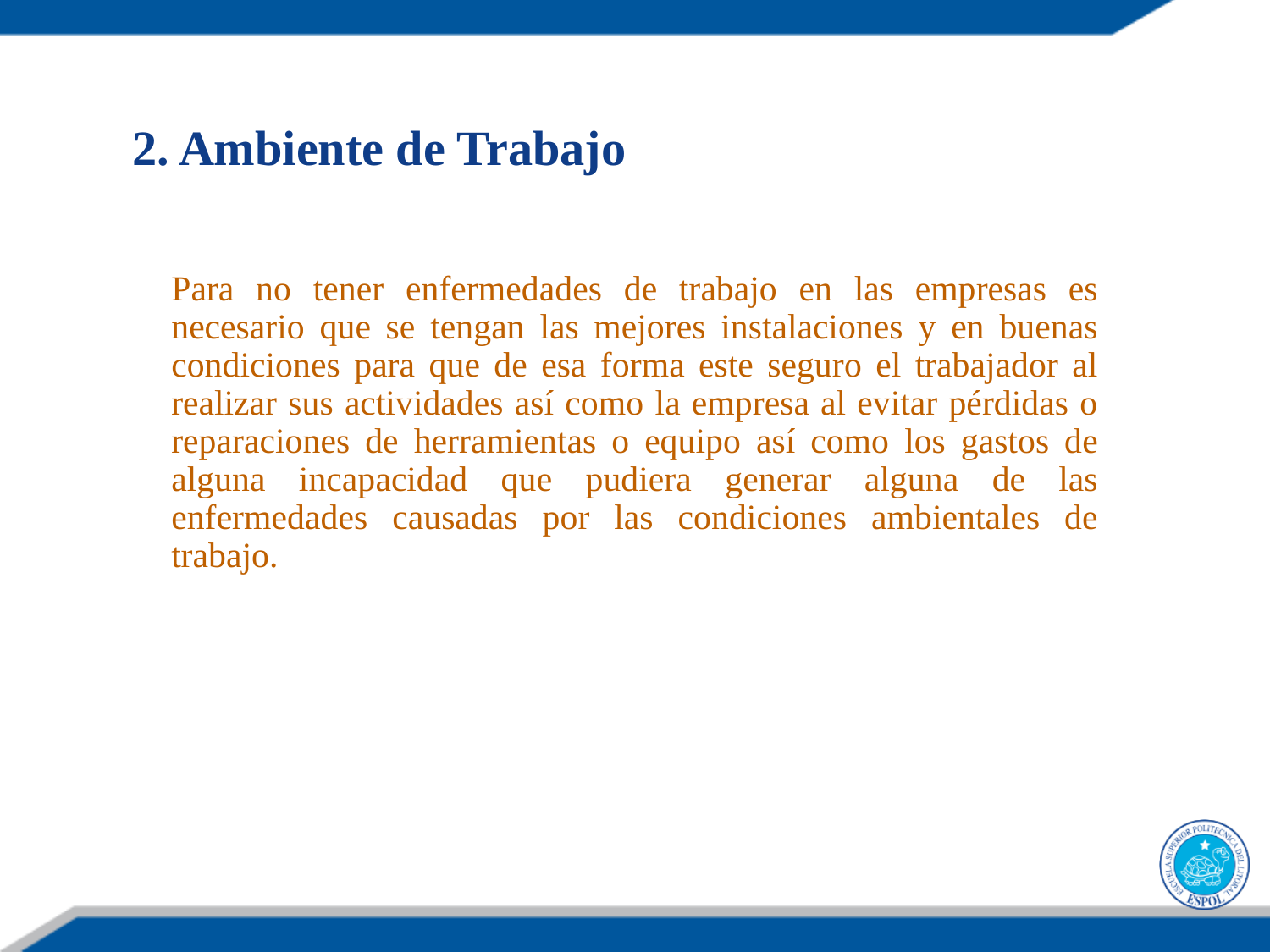

2. Ambiente de Trabajo
Para no tener enfermedades de trabajo en las empresas es necesario que se tengan las mejores instalaciones y en buenas condiciones para que de esa forma este seguro el trabajador al realizar sus actividades así como la empresa al evitar pérdidas o reparaciones de herramientas o equipo así como los gastos de alguna incapacidad que pudiera generar alguna de las enfermedades causadas por las condiciones ambientales de trabajo.